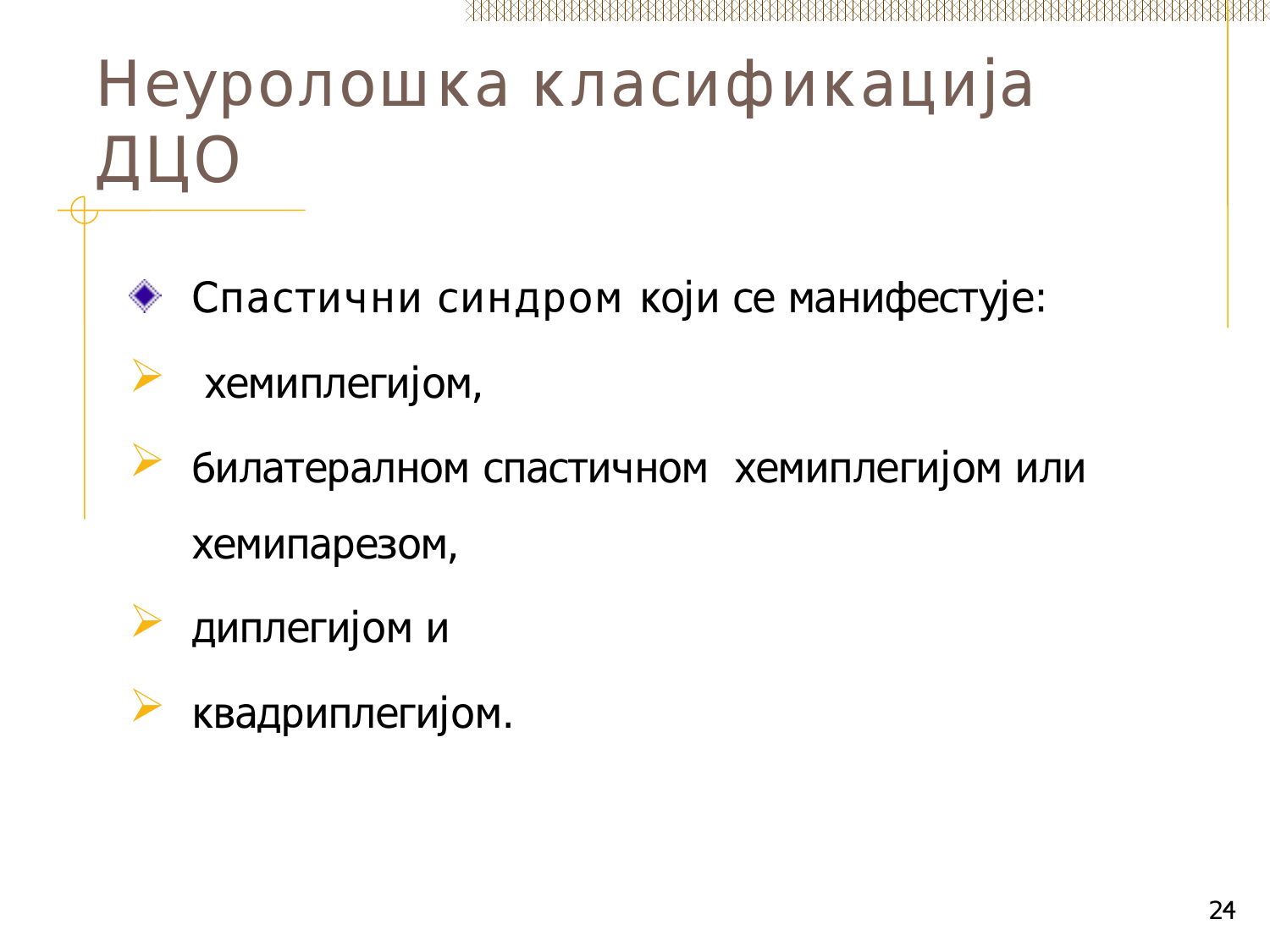

# Неуролошка класификација ДЦО
Спастични синдром који се манифестује:
 хемиплегијом,
билатералном спастичном  хемиплегијом или хемипарезом,
диплегијом и
квадриплегијом.
24